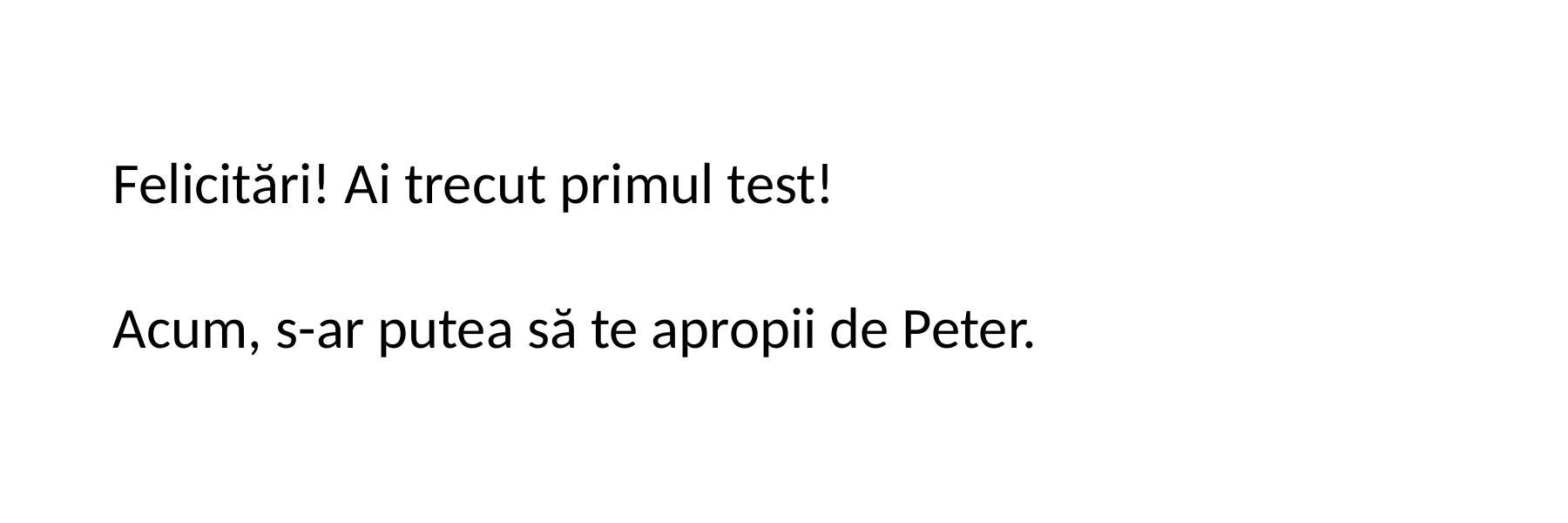

Felicitări! Ai trecut primul test!

Acum, s-ar putea să te apropii de Peter.